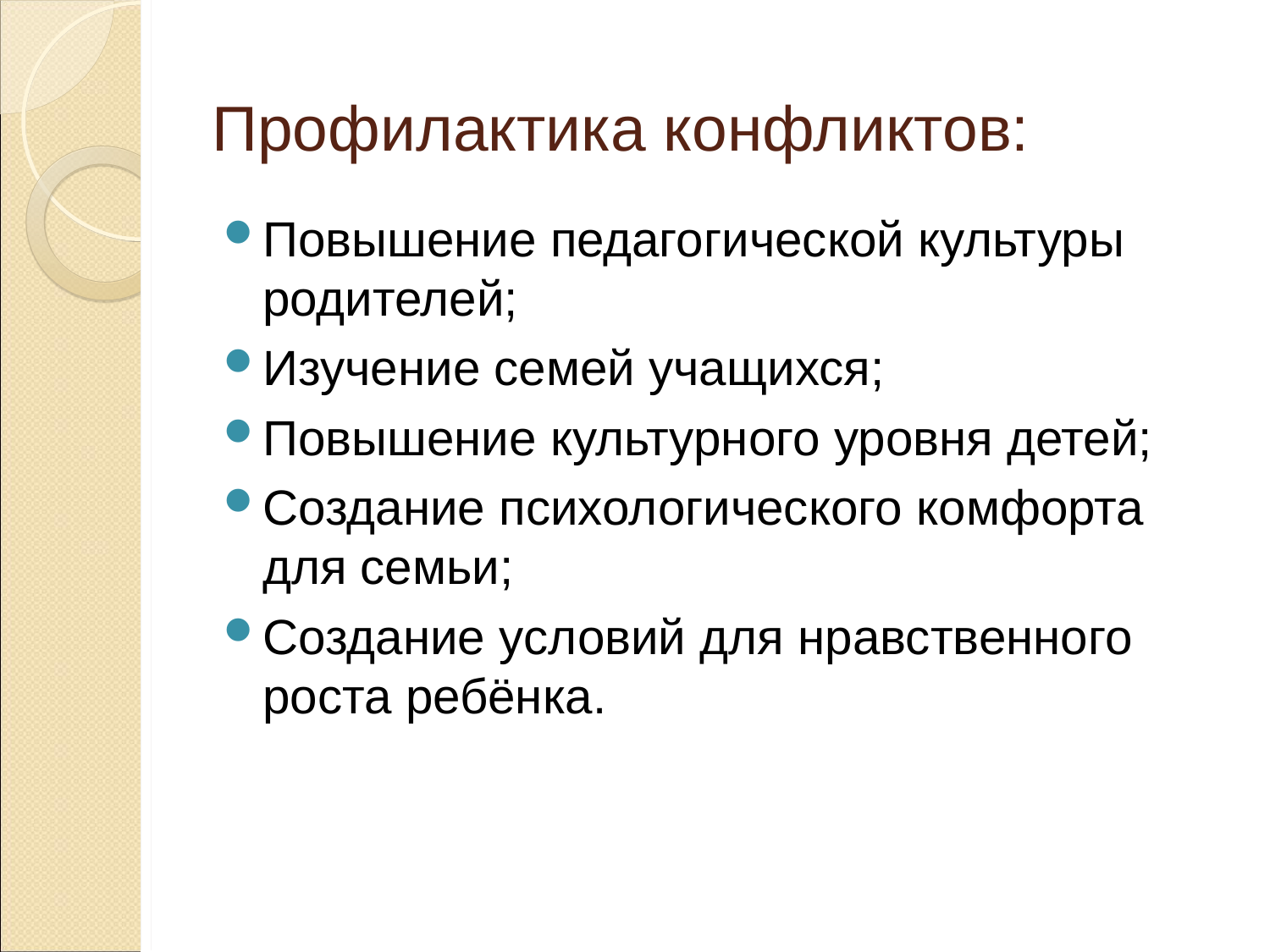

# Профилактика конфликтов:
Повышение педагогической культуры родителей;
Изучение семей учащихся;
Повышение культурного уровня детей;
Создание психологического комфорта для семьи;
Создание условий для нравственного роста ребёнка.